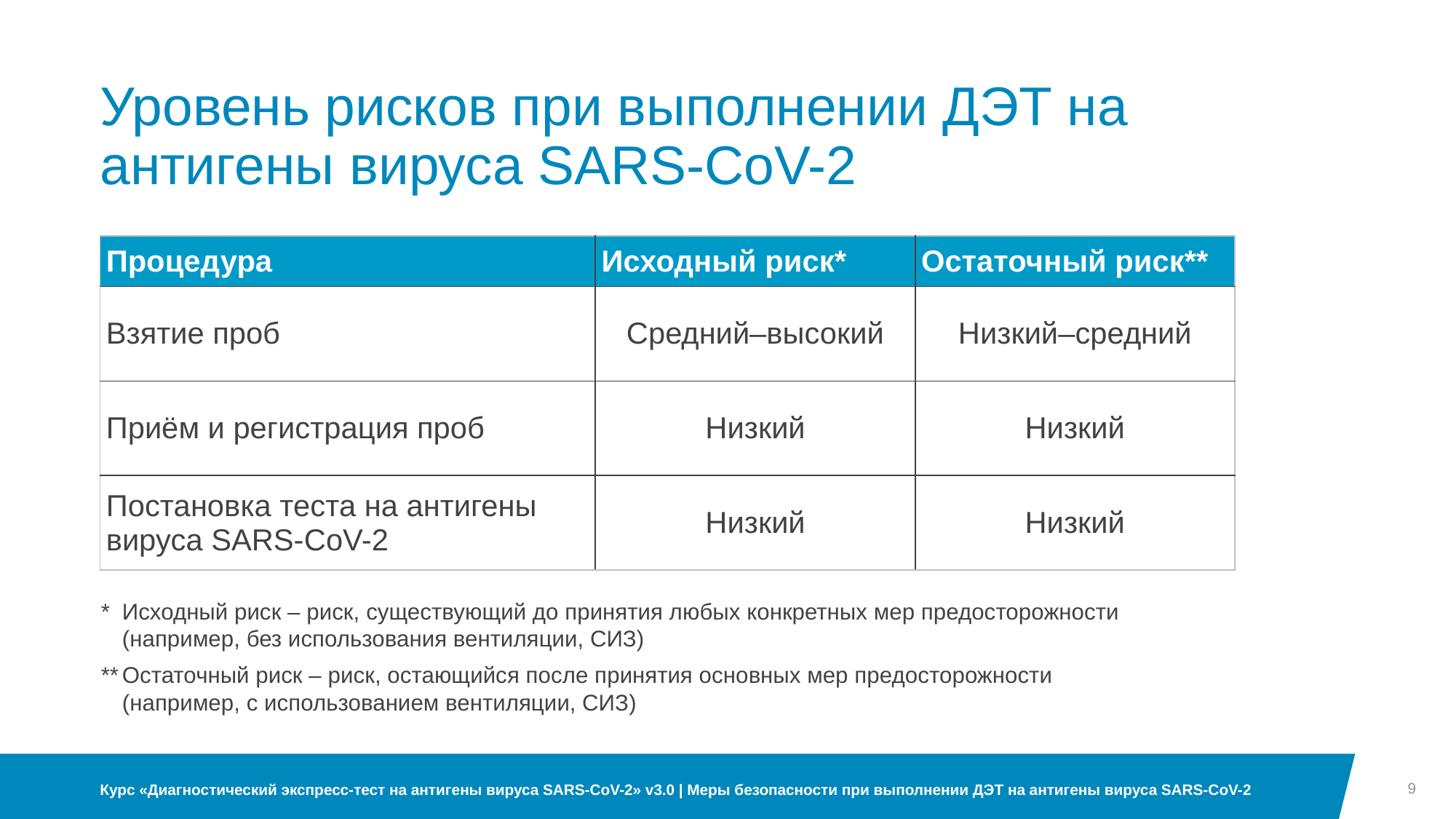

# Уровень рисков при выполнении ДЭТ на антигены вируса SARS-CoV-2

| Процедура | Исходный риск\* | Остаточный риск\*\* |
| --- | --- | --- |
| Взятие проб | Средний–высокий | Низкий–средний |
| Приём и регистрация проб | Низкий | Низкий |
| Постановка теста на антигены вируса SARS-CoV-2 | Низкий | Низкий |
*	Исходный риск – риск, существующий до принятия любых конкретных мер предосторожности
(например, без использования вентиляции, СИЗ)
**	Остаточный риск – риск, остающийся после принятия основных мер предосторожности
(например, с использованием вентиляции, СИЗ)
9
Курс «Диагностический экспресс-тест на антигены вируса SARS-CoV-2» v3.0 | Меры безопасности при выполнении ДЭТ на антигены вируса SARS-CoV-2